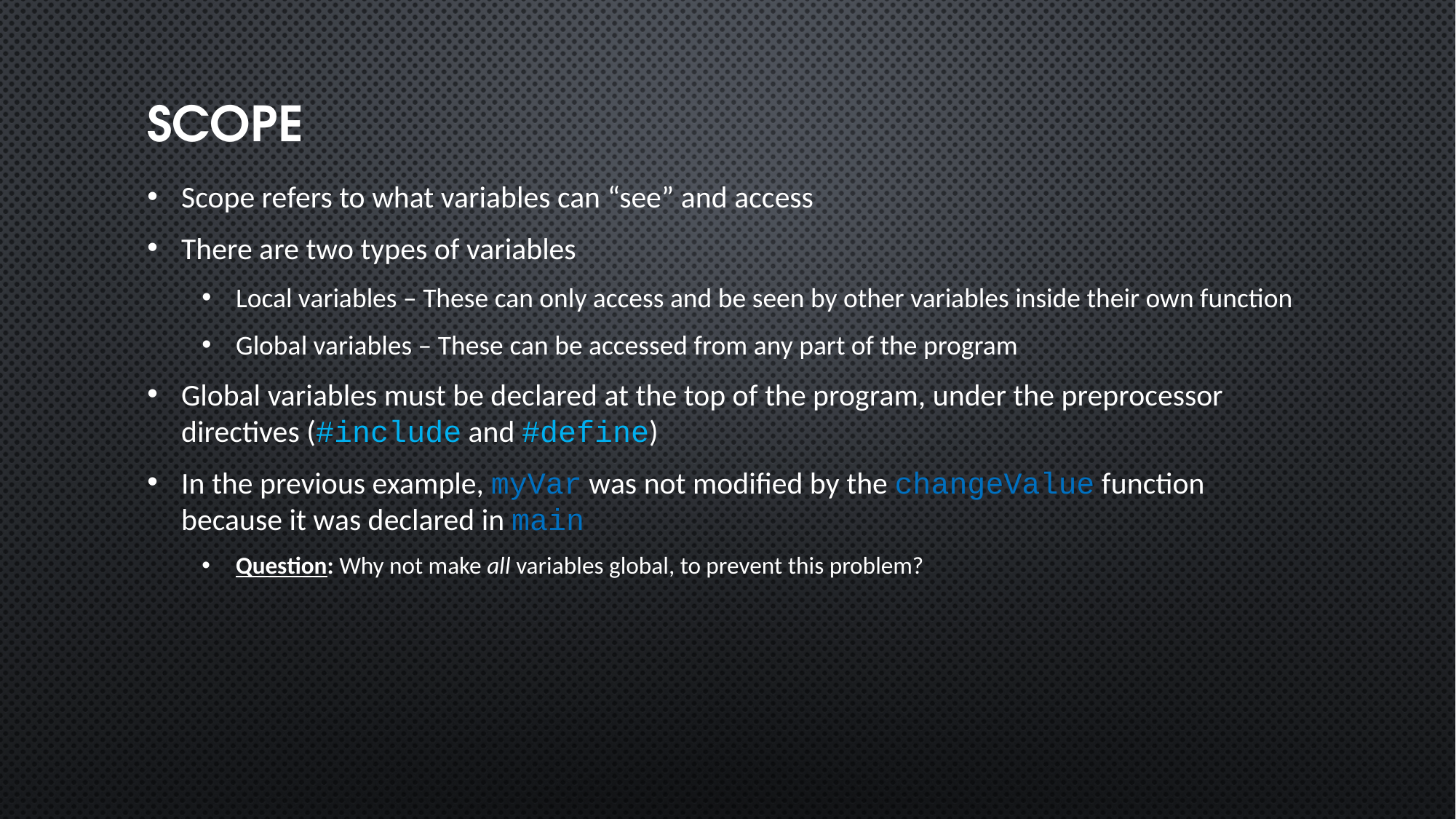

# Scope
Scope refers to what variables can “see” and access
There are two types of variables
Local variables – These can only access and be seen by other variables inside their own function
Global variables – These can be accessed from any part of the program
Global variables must be declared at the top of the program, under the preprocessor directives (#include and #define)
In the previous example, myVar was not modified by the changeValue function because it was declared in main
Question: Why not make all variables global, to prevent this problem?